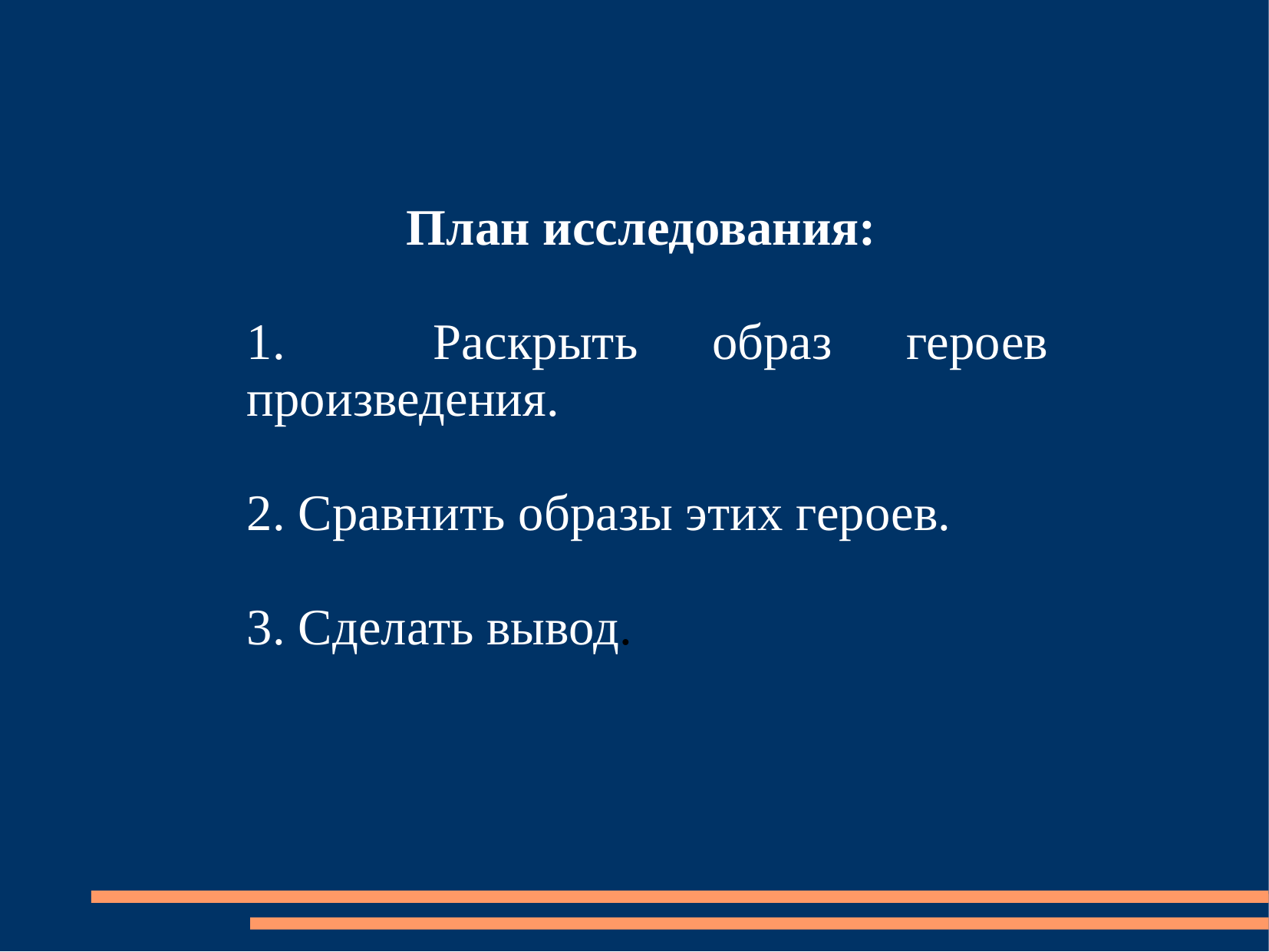

План исследования:

1.  Раскрыть образ героев произведения.

2. Сравнить образы этих героев.

3. Сделать вывод.